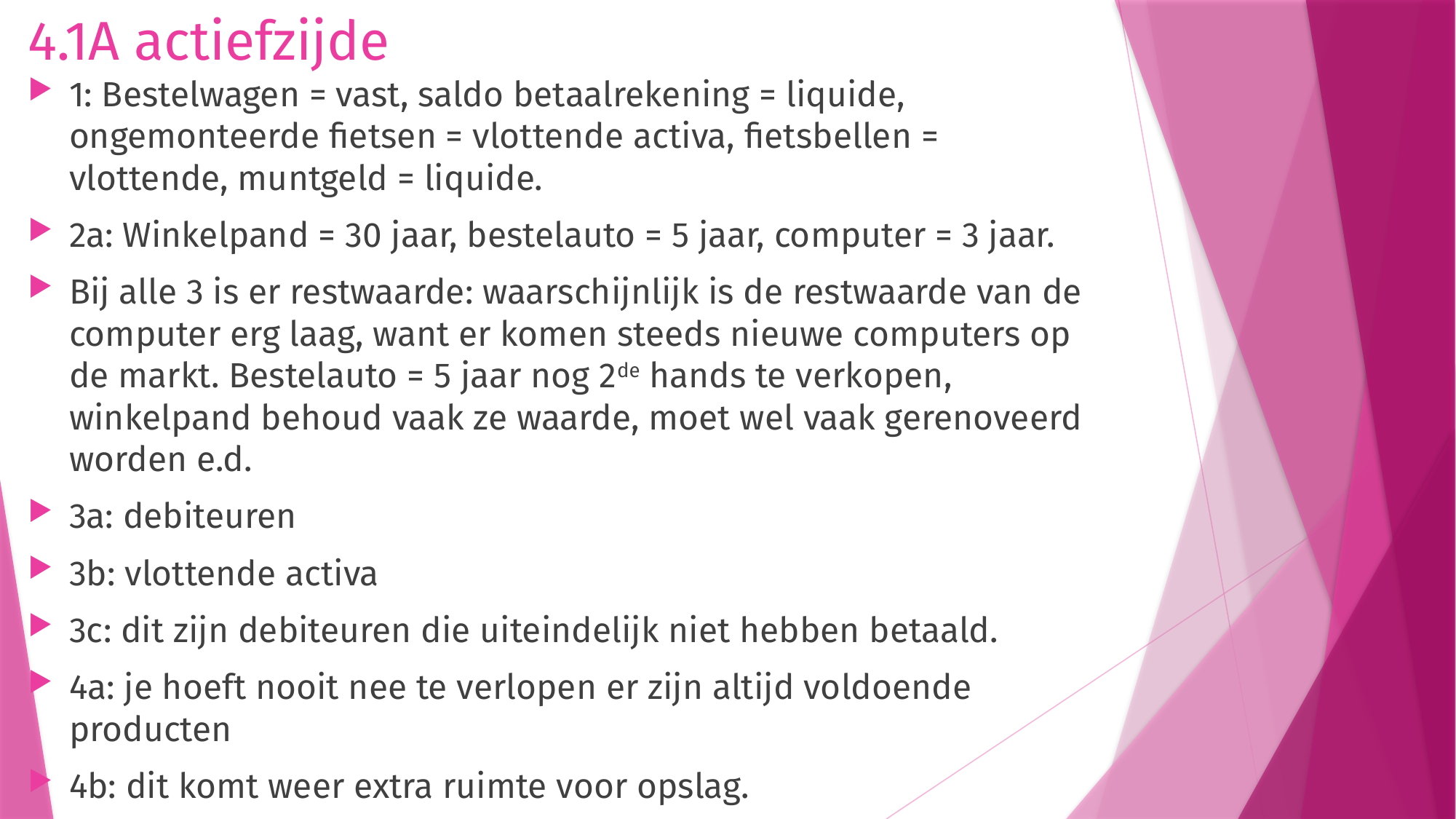

# 4.1A actiefzijde
1: Bestelwagen = vast, saldo betaalrekening = liquide, ongemonteerde fietsen = vlottende activa, fietsbellen = vlottende, muntgeld = liquide.
2a: Winkelpand = 30 jaar, bestelauto = 5 jaar, computer = 3 jaar.
Bij alle 3 is er restwaarde: waarschijnlijk is de restwaarde van de computer erg laag, want er komen steeds nieuwe computers op de markt. Bestelauto = 5 jaar nog 2de hands te verkopen, winkelpand behoud vaak ze waarde, moet wel vaak gerenoveerd worden e.d.
3a: debiteuren
3b: vlottende activa
3c: dit zijn debiteuren die uiteindelijk niet hebben betaald.
4a: je hoeft nooit nee te verlopen er zijn altijd voldoende producten
4b: dit komt weer extra ruimte voor opslag.